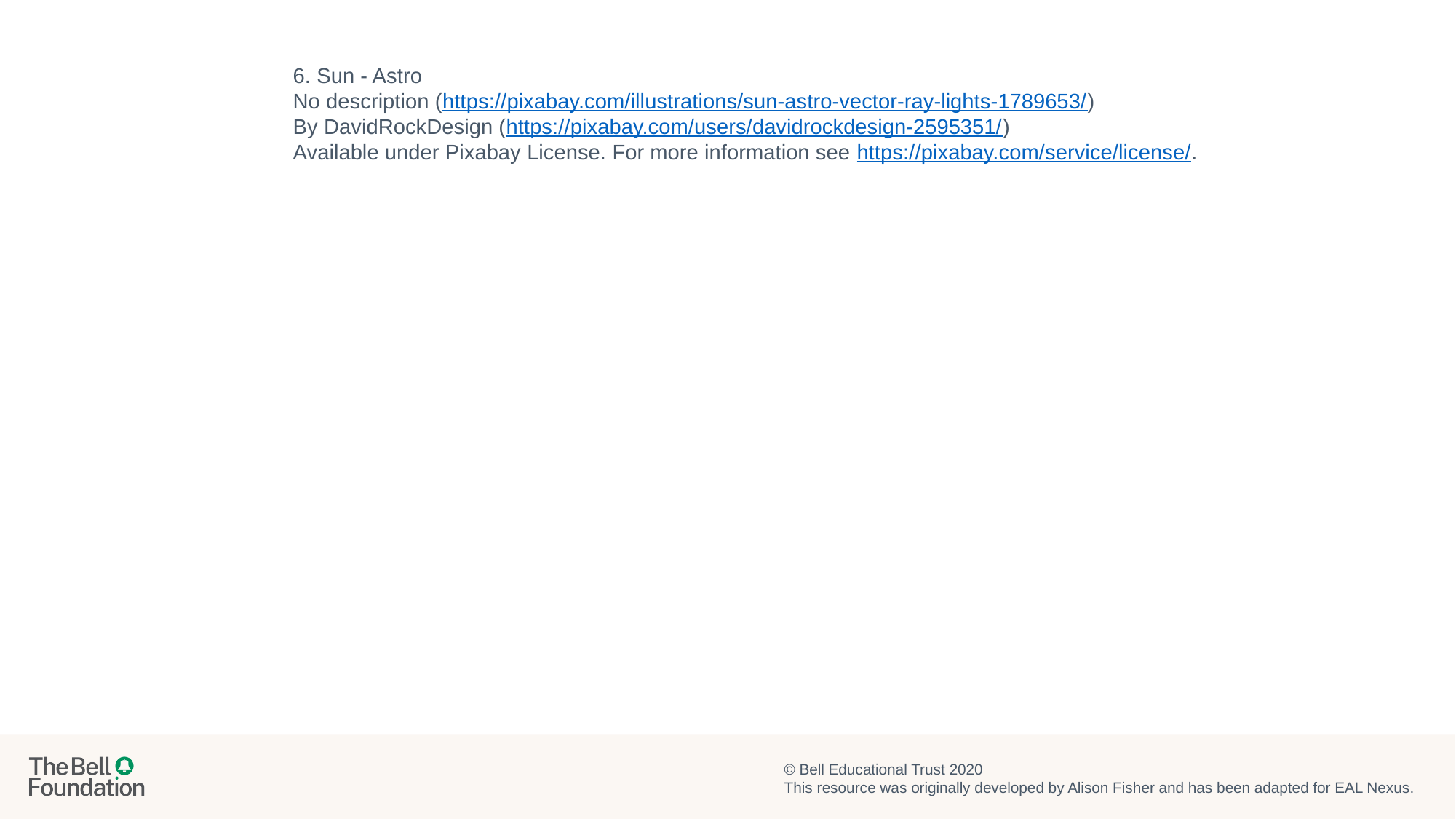

6. Sun - Astro
No description (https://pixabay.com/illustrations/sun-astro-vector-ray-lights-1789653/)
By DavidRockDesign (https://pixabay.com/users/davidrockdesign-2595351/)
Available under Pixabay License. For more information see https://pixabay.com/service/license/.
© Bell Educational Trust 2020
This resource was originally developed by Alison Fisher and has been adapted for EAL Nexus.